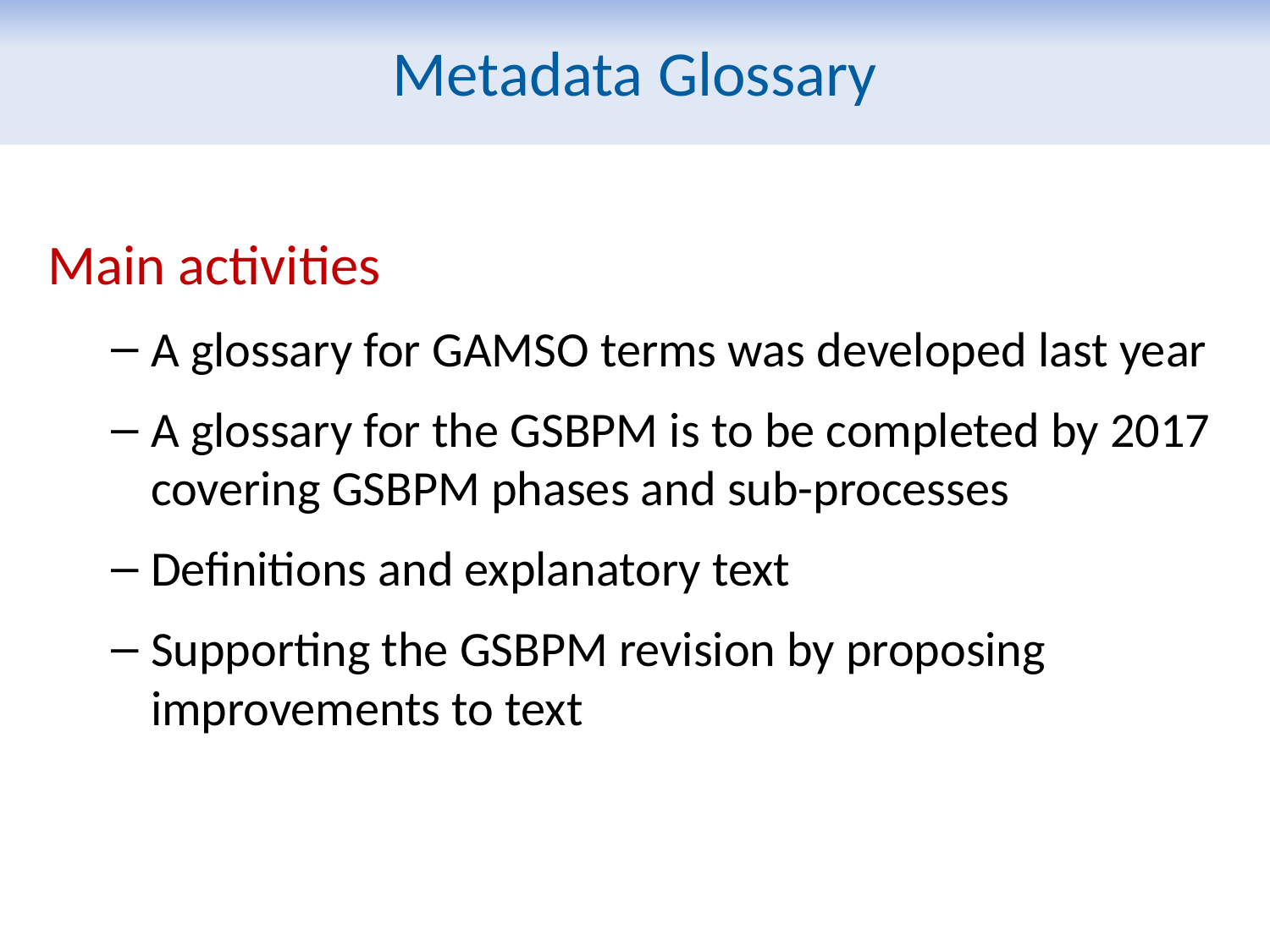

Metadata Glossary

Main activities
A glossary for GAMSO terms was developed last year
A glossary for the GSBPM is to be completed by 2017 covering GSBPM phases and sub-processes
Definitions and explanatory text
Supporting the GSBPM revision by proposing improvements to text